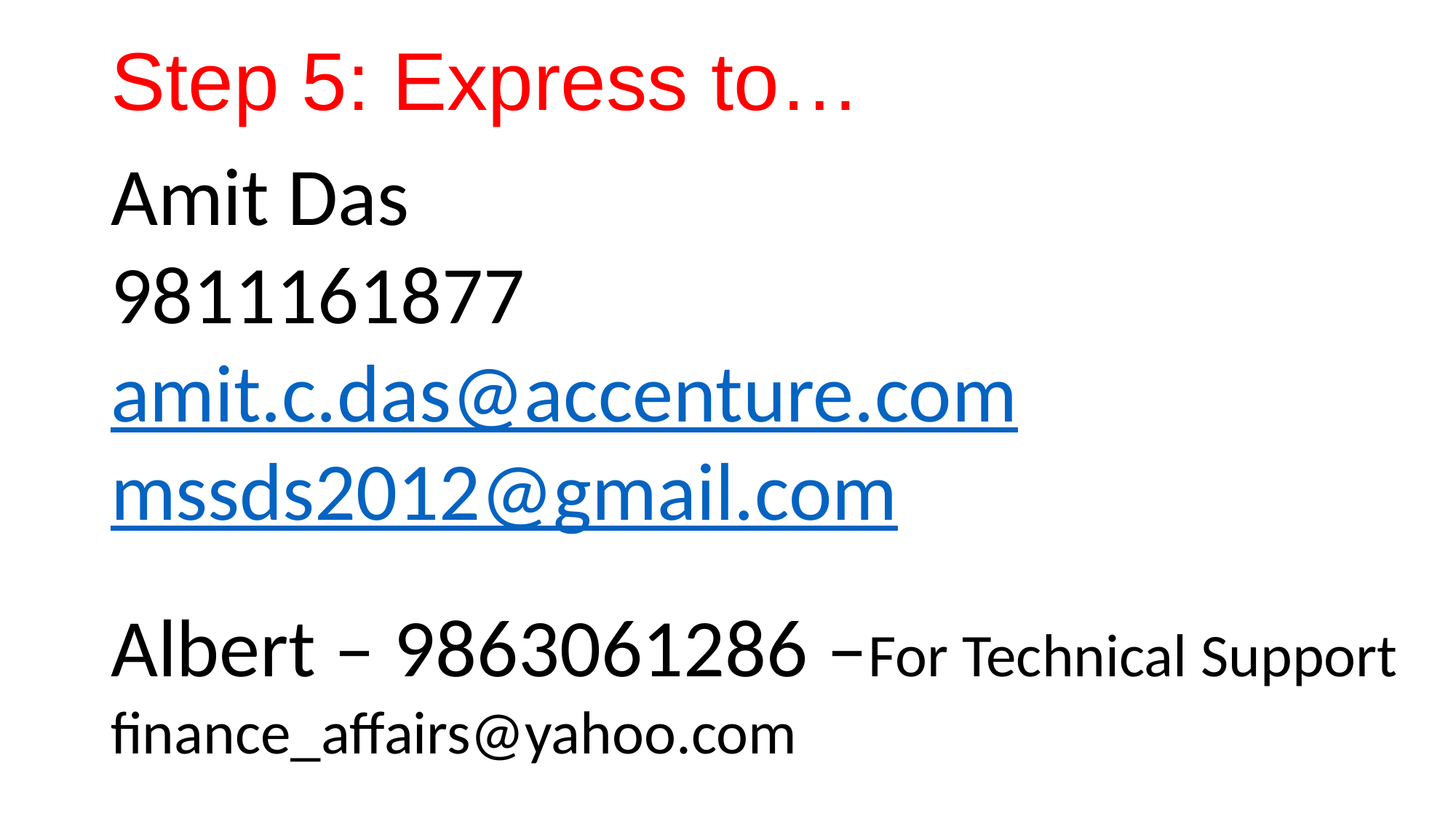

# Step 5: Express to…
Amit Das
9811161877
amit.c.das@accenture.com
mssds2012@gmail.com

Albert – 9863061286 –For Technical Support
finance_affairs@yahoo.com